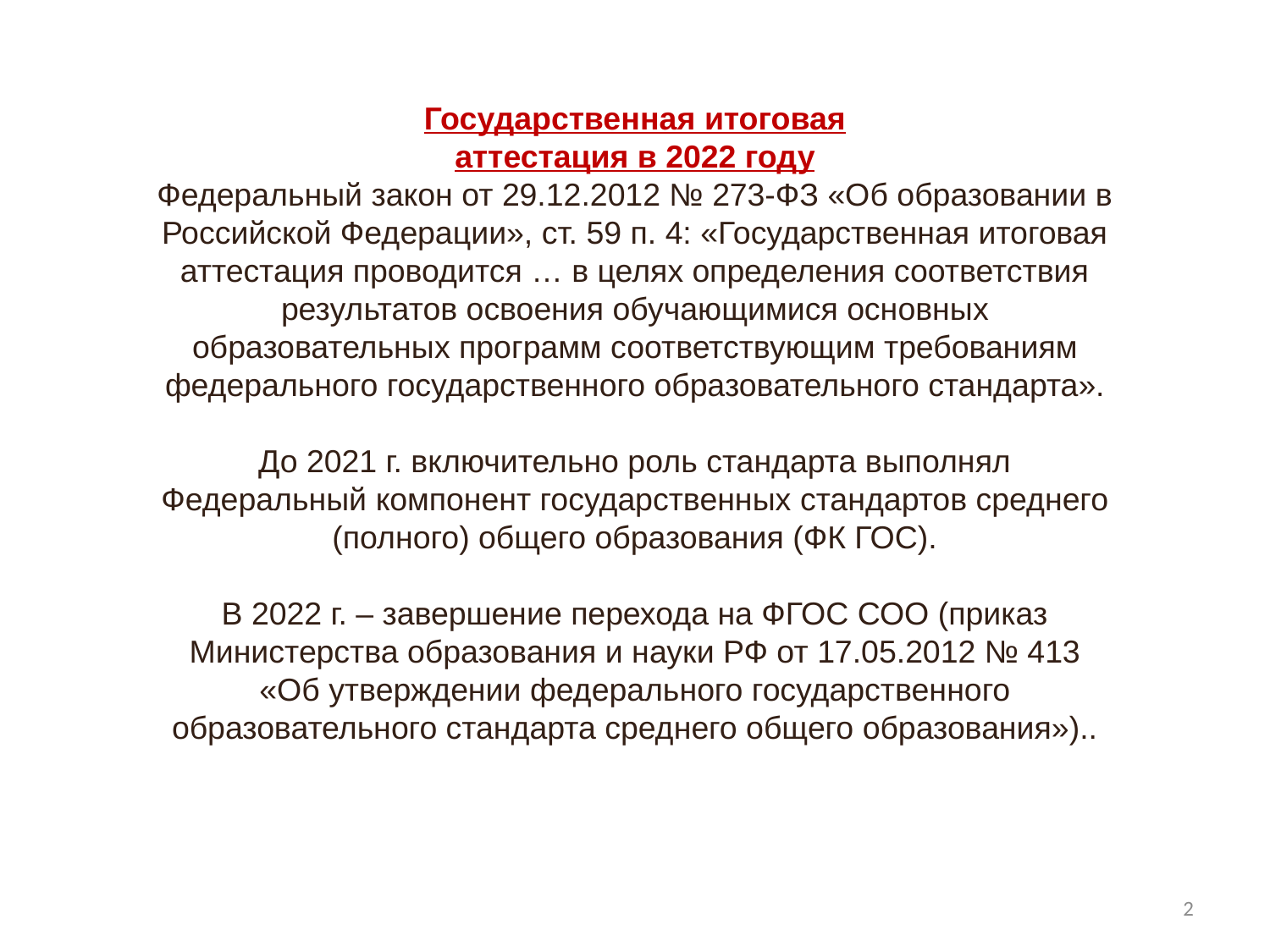

# Государственная итоговая аттестация в 2022 году Федеральный закон от 29.12.2012 № 273-ФЗ «Об образовании в Российской Федерации», ст. 59 п. 4: «Государственная итоговая аттестация проводится … в целях определения соответствия результатов освоения обучающимися основных образовательных программ соответствующим требованиям федерального государственного образовательного стандарта». До 2021 г. включительно роль стандарта выполнял Федеральный компонент государственных стандартов среднего (полного) общего образования (ФК ГОС). В 2022 г. – завершение перехода на ФГОС СОО (приказ Министерства образования и науки РФ от 17.05.2012 № 413 «Об утверждении федерального государственного образовательного стандарта среднего общего образования»)..

2